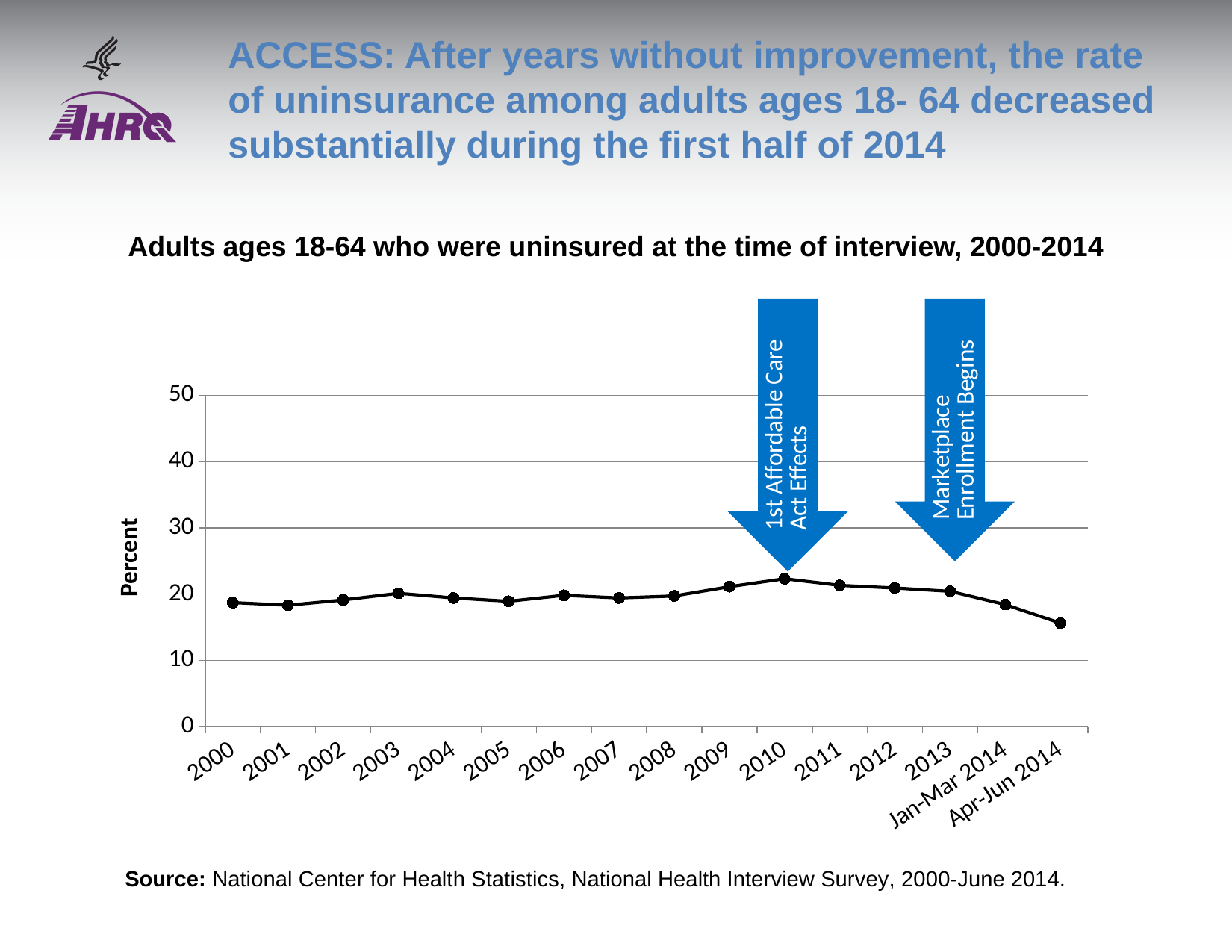

# ACCESS: After years without improvement, the rate of uninsurance among adults ages 18- 64 decreased substantially during the first half of 2014

Adults ages 18-64 who were uninsured at the time of interview, 2000-2014

### Chart

| Category | Uninsured |
|---|---|
| 2000 | 18.7 |
| 2001 | 18.3 |
| 2002 | 19.1 |
| 2003 | 20.1 |
| 2004 | 19.4 |
| 2005 | 18.9 |
| 2006 | 19.8 |
| 2007 | 19.4 |
| 2008 | 19.7 |
| 2009 | 21.1 |
| 2010 | 22.3 |
| 2011 | 21.3 |
| 2012 | 20.9 |
| 2013 | 20.4 |
| Jan-Mar 2014 | 18.4 |
| Apr-Jun 2014 | 15.6 |
Source: National Center for Health Statistics, National Health Interview Survey, 2000-June 2014.